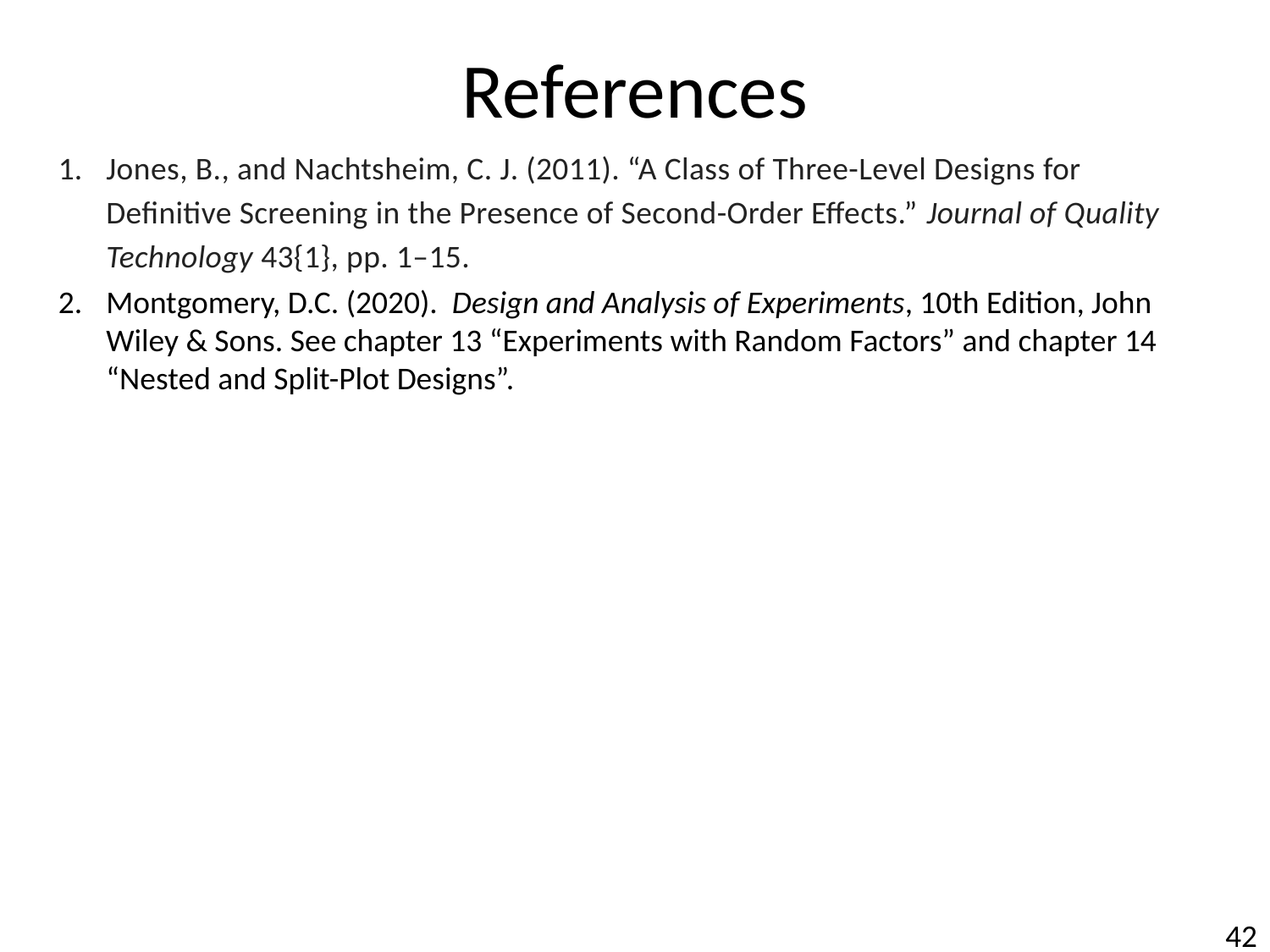

# References
Jones, B., and Nachtsheim, C. J. (2011). “A Class of Three-Level Designs for Definitive Screening in the Presence of Second-Order Effects.” Journal of Quality Technology 43{1}, pp. 1–15.
Montgomery, D.C. (2020).  Design and Analysis of Experiments, 10th Edition, John Wiley & Sons. See chapter 13 “Experiments with Random Factors” and chapter 14 “Nested and Split-Plot Designs”.